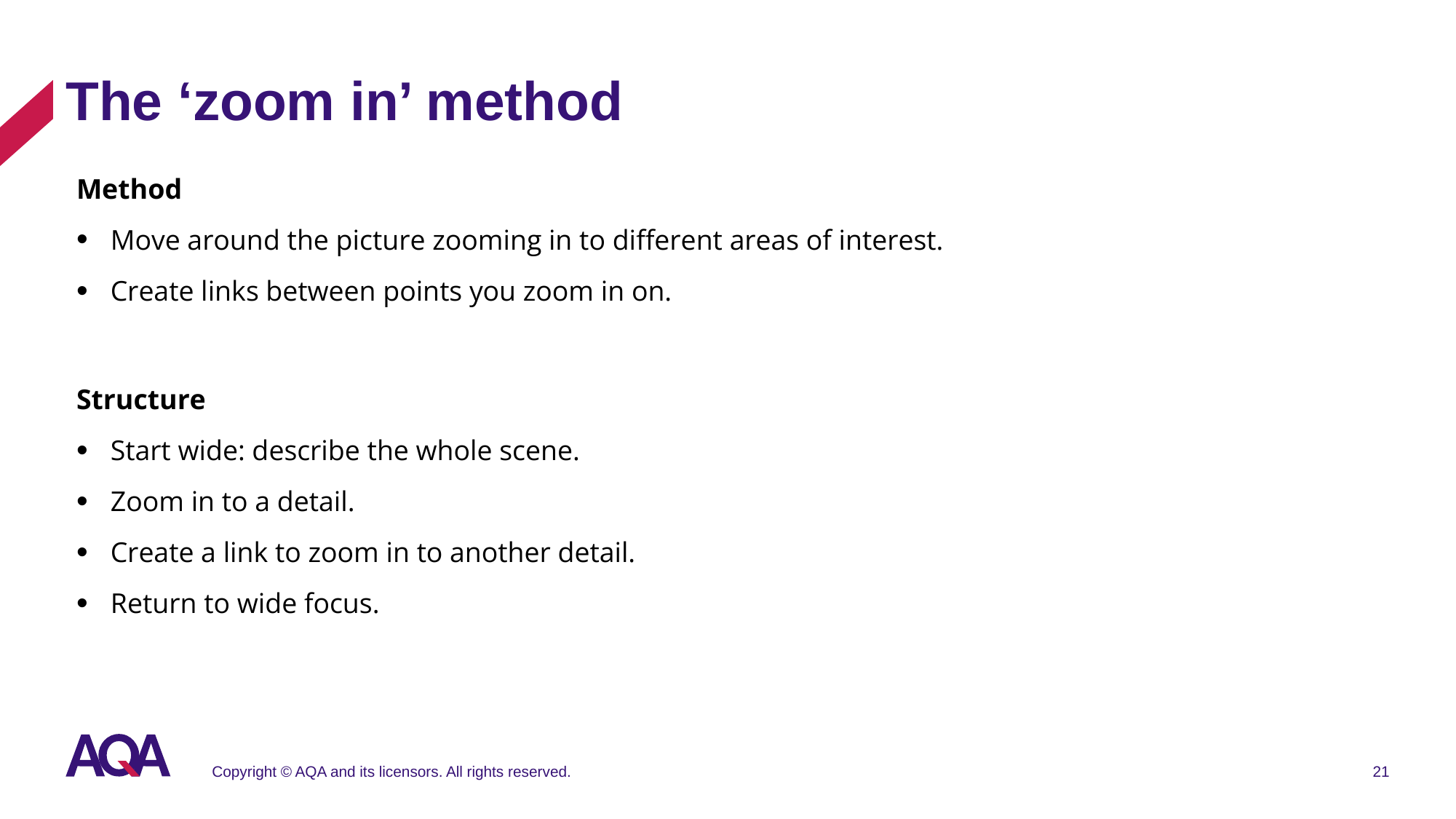

# The ‘zoom in’ method
Method
Move around the picture zooming in to different areas of interest.
Create links between points you zoom in on.

Structure
Start wide: describe the whole scene.
Zoom in to a detail.
Create a link to zoom in to another detail.
Return to wide focus.

Copyright © AQA and its licensors. All rights reserved.
21